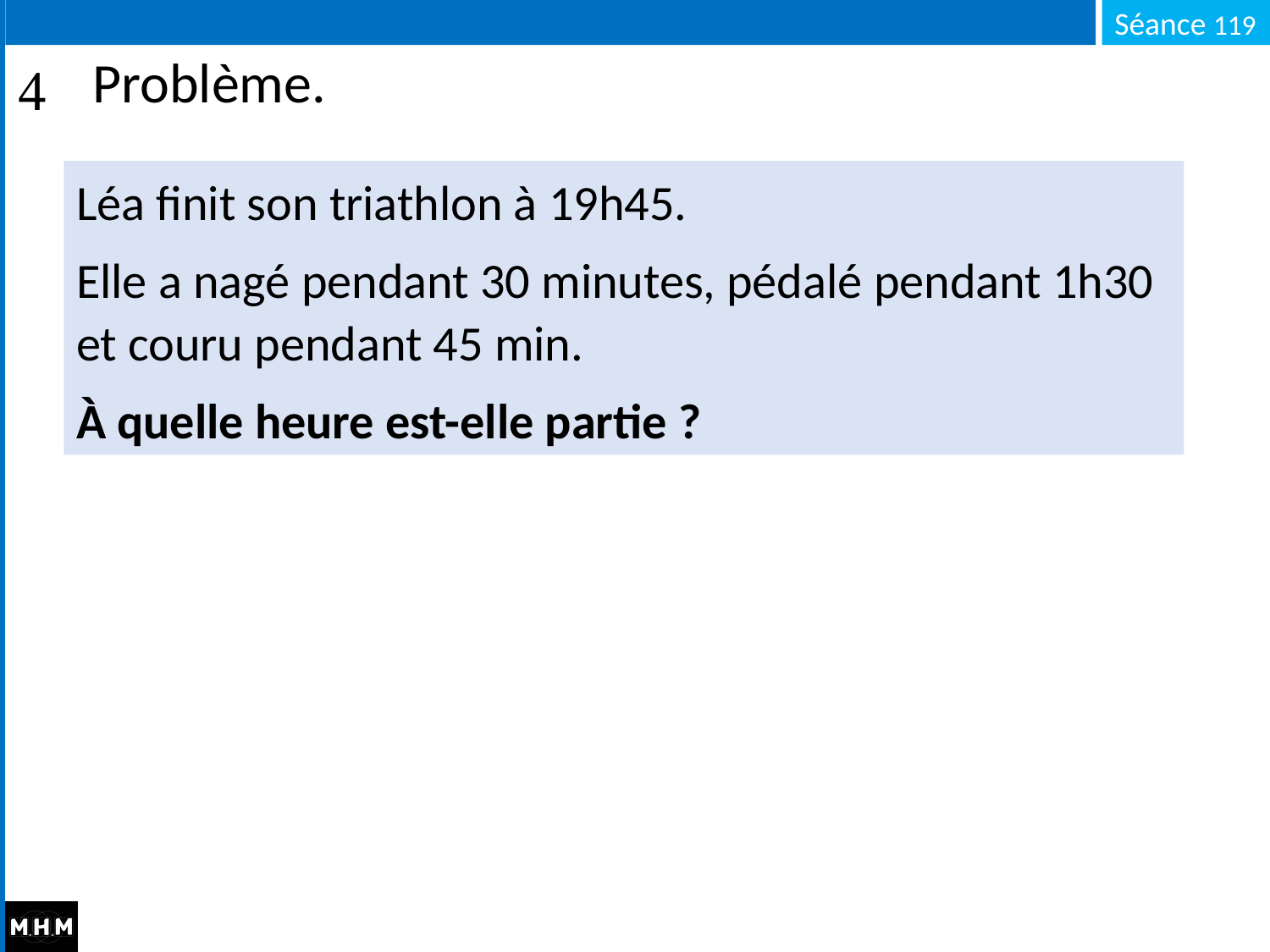

# Problème.
Léa finit son triathlon à 19h45.
Elle a nagé pendant 30 minutes, pédalé pendant 1h30 et couru pendant 45 min.
À quelle heure est-elle partie ?